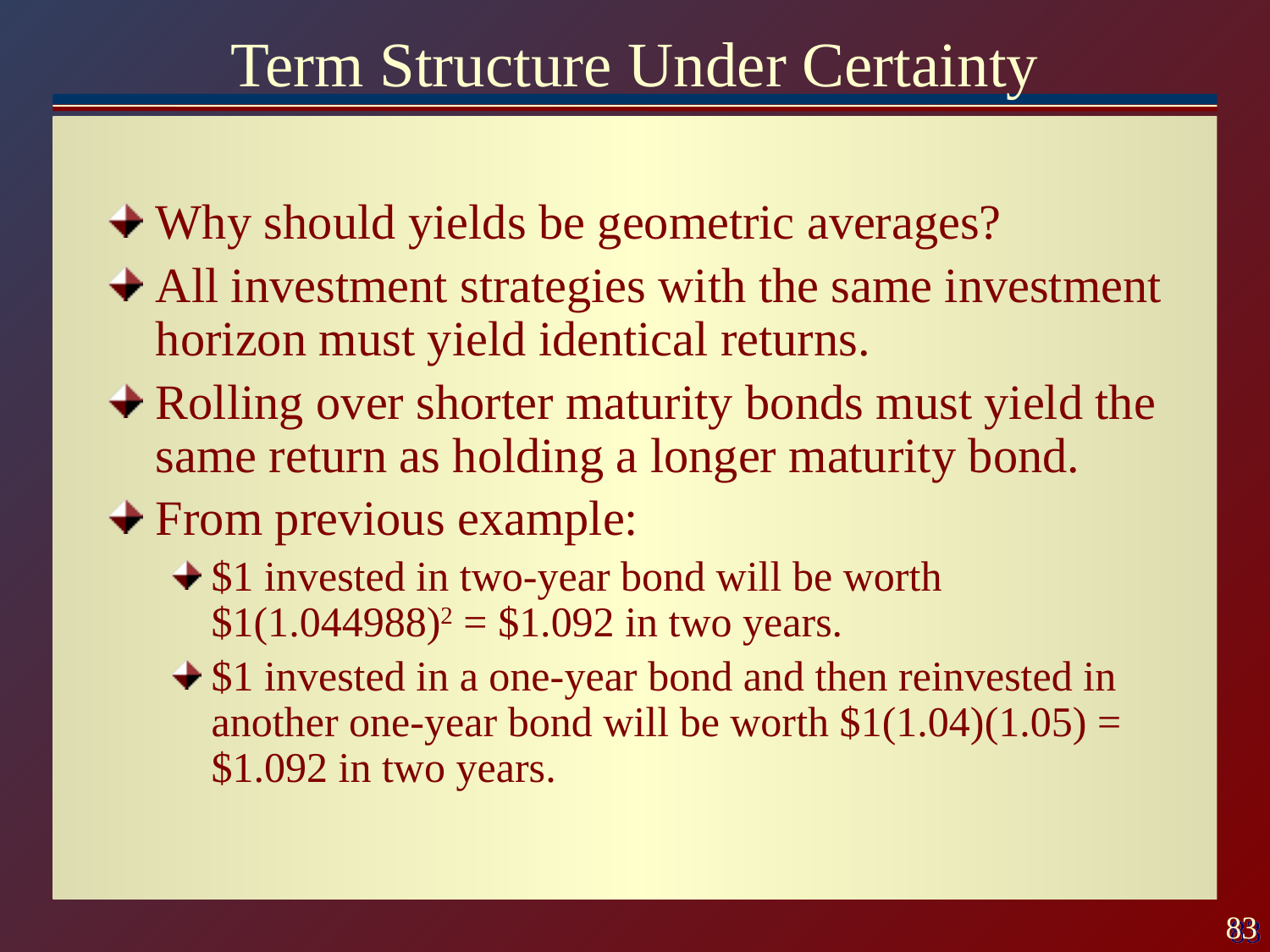

# Term Structure Under Certainty
Why should yields be geometric averages?
All investment strategies with the same investment horizon must yield identical returns.
Rolling over shorter maturity bonds must yield the same return as holding a longer maturity bond.
From previous example:
$1 invested in two-year bond will be worth $1(1.044988)2 = $1.092 in two years.
$1 invested in a one-year bond and then reinvested in another one-year bond will be worth $1(1.04)(1.05) = $1.092 in two years.